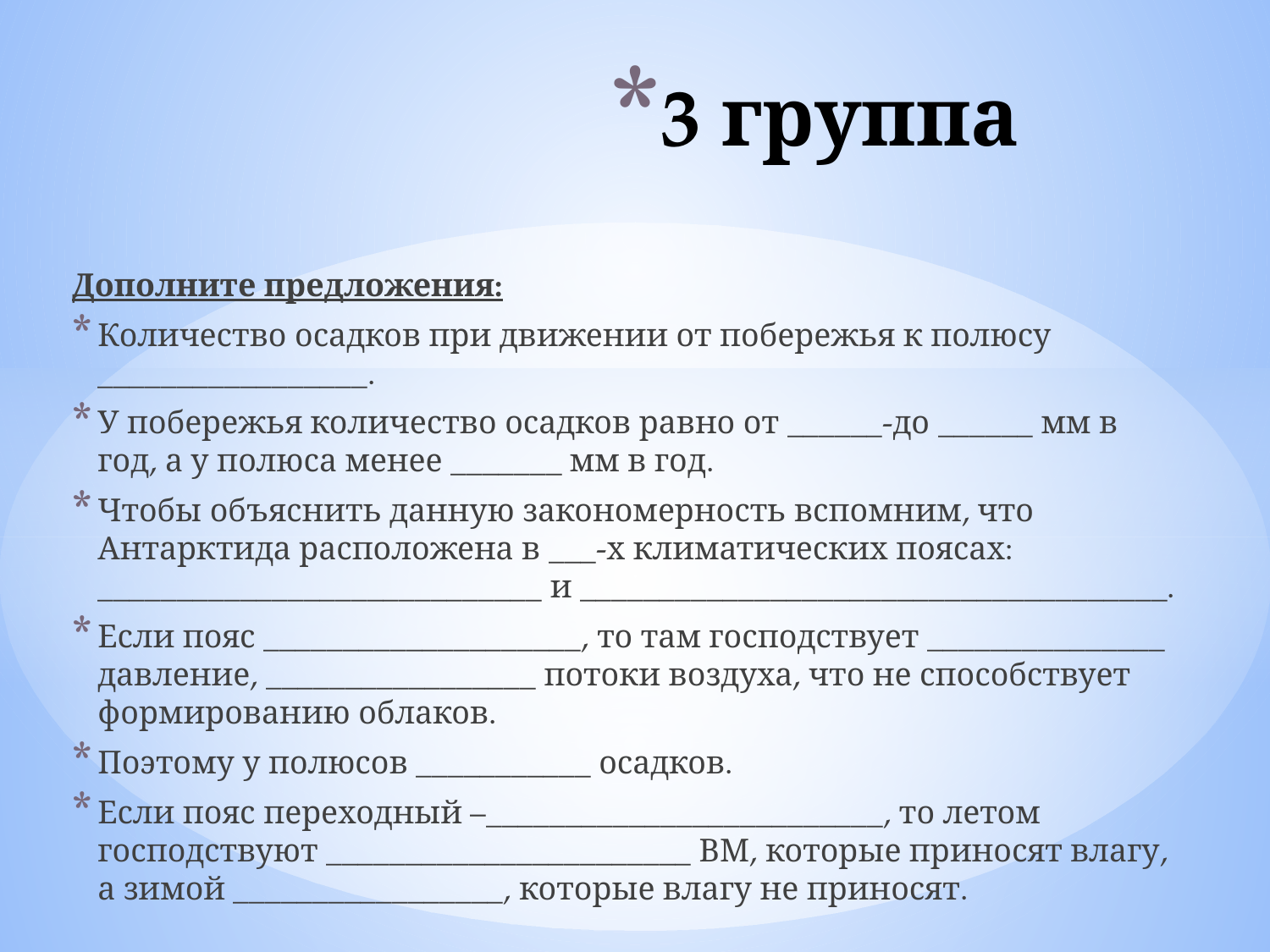

# 3 группа

Дополните предложения:
Количество осадков при движении от побережья к полюсу _________________.
У побережья количество осадков равно от ______-до ______ мм в год, а у полюса менее _______ мм в год.
Чтобы объяснить данную закономерность вспомним, что Антарктида расположена в ___-х климатических поясах: ____________________________ и _____________________________________.
Если пояс ____________________, то там господствует _______________ давление, _________________ потоки воздуха, что не способствует формированию облаков.
Поэтому у полюсов ___________ осадков.
Если пояс переходный –_________________________, то летом господствуют _______________________ ВМ, которые приносят влагу, а зимой _________________, которые влагу не приносят.